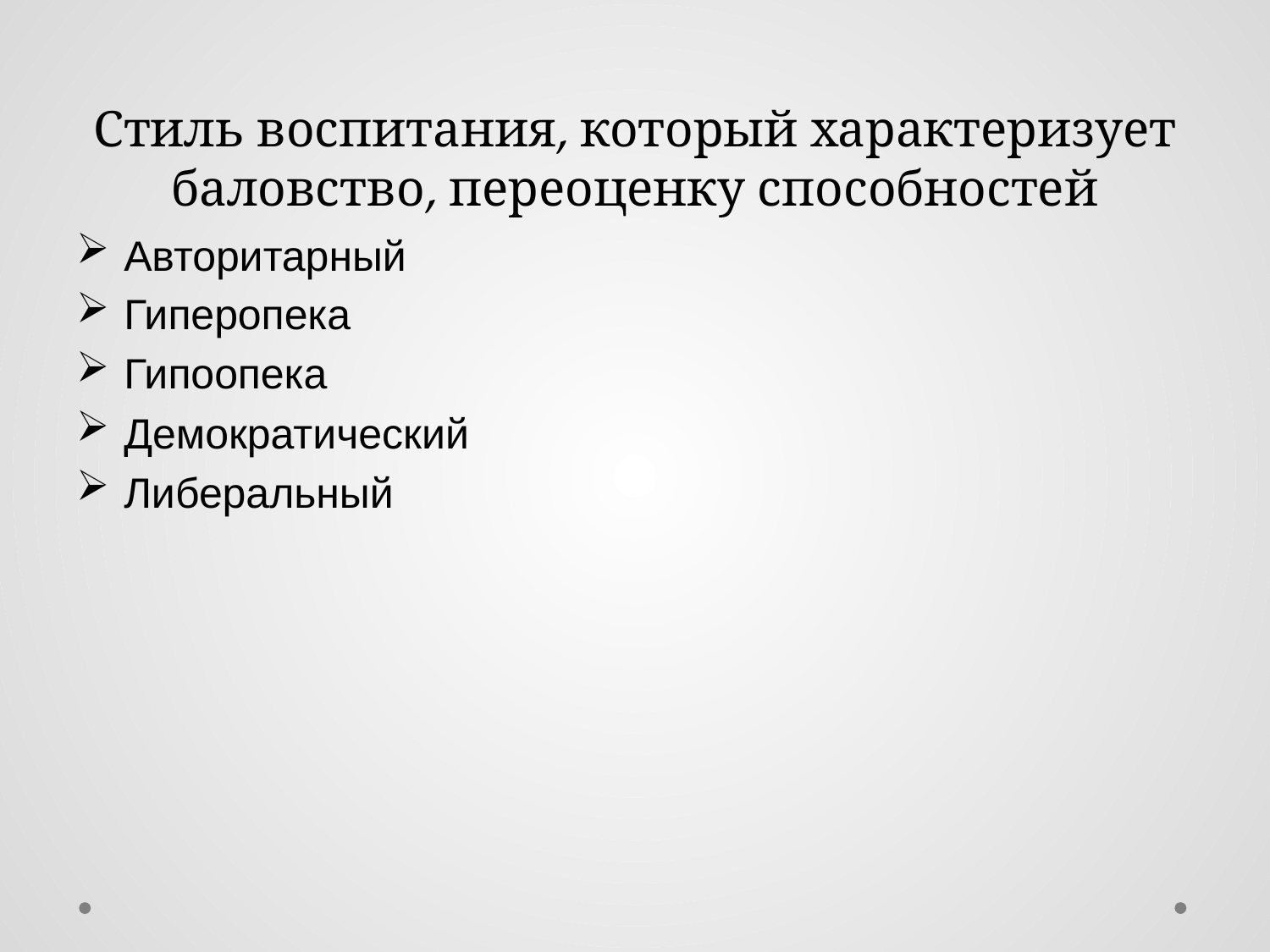

# Стиль воспитания, который характеризует баловство, переоценку способностей
Авторитарный
Гиперопека
Гипоопека
Демократический
Либеральный